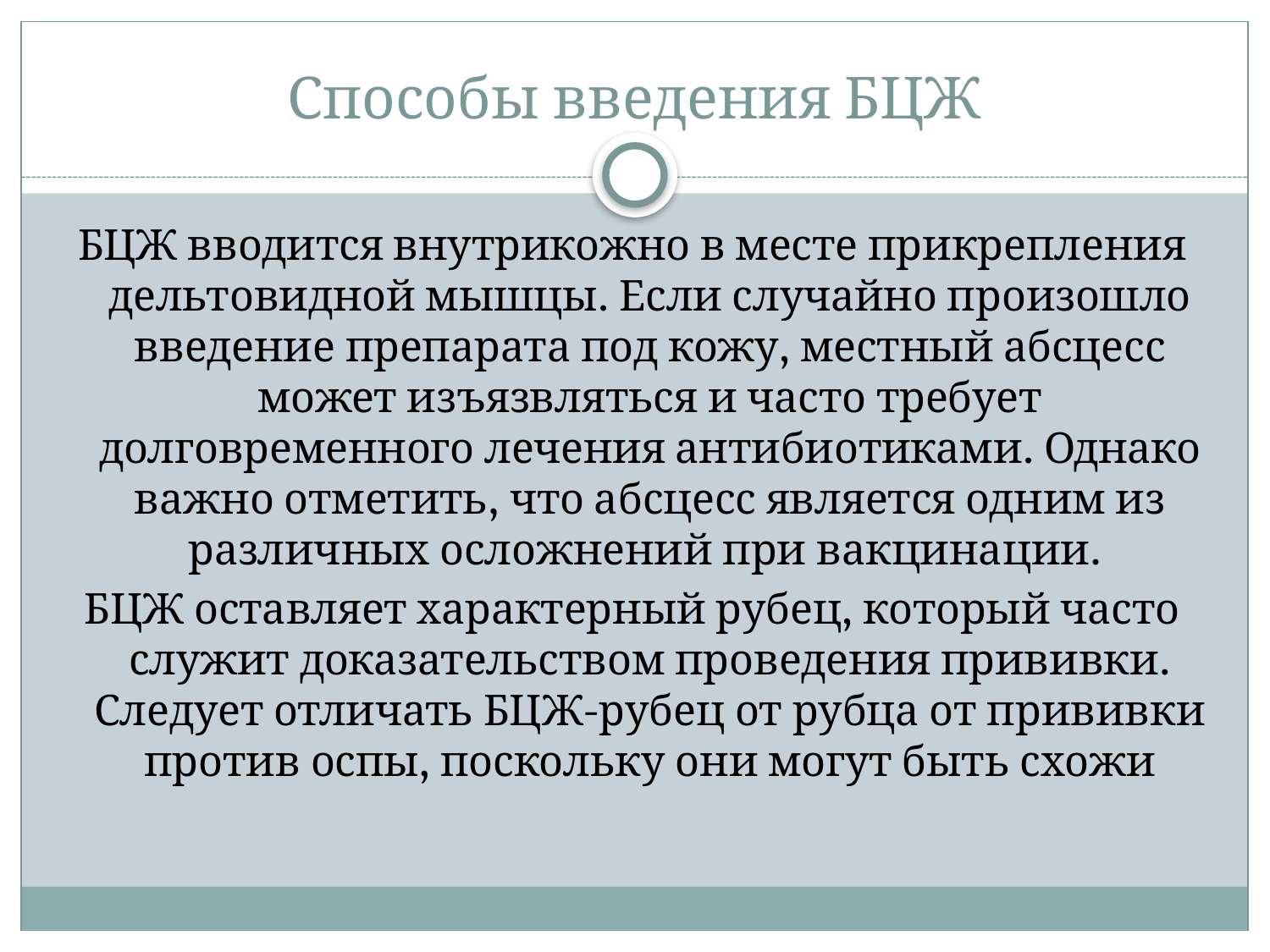

# Способы введения БЦЖ
БЦЖ вводится внутрикожно в месте прикрепления дельтовидной мышцы. Если случайно произошло введение препарата под кожу, местный абсцесс может изъязвляться и часто требует долговременного лечения антибиотиками. Однако важно отметить, что абсцесс является одним из различных осложнений при вакцинации.
БЦЖ оставляет характерный рубец, который часто служит доказательством проведения прививки. Следует отличать БЦЖ-рубец от рубца от прививки против оспы, поскольку они могут быть схожи